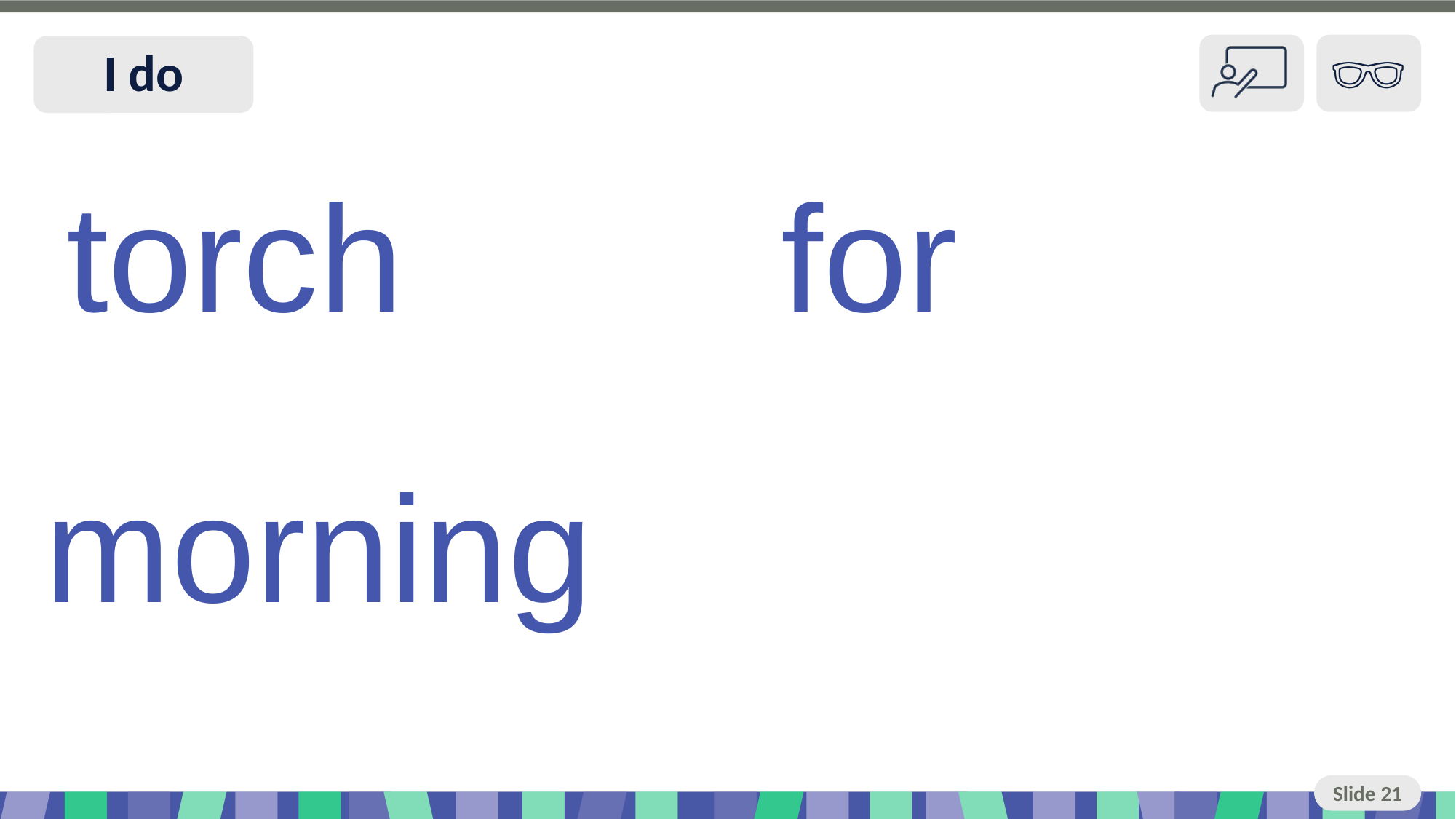

Slide 21 I do
torch         for
morning